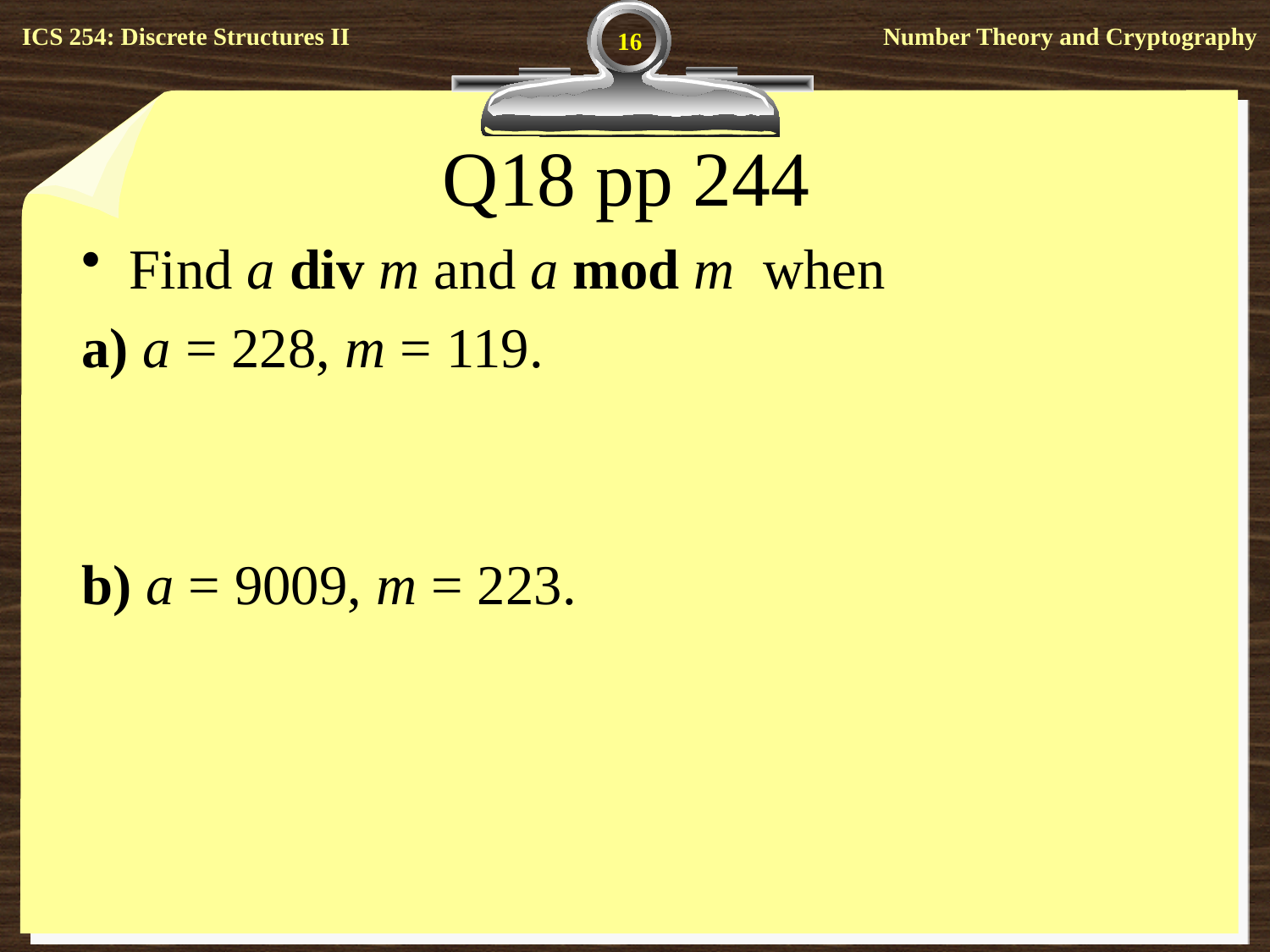

16
# Q18 pp 244
Find a div m and a mod m  when
a) a = 228, m = 119.

b) a = 9009, m = 223.